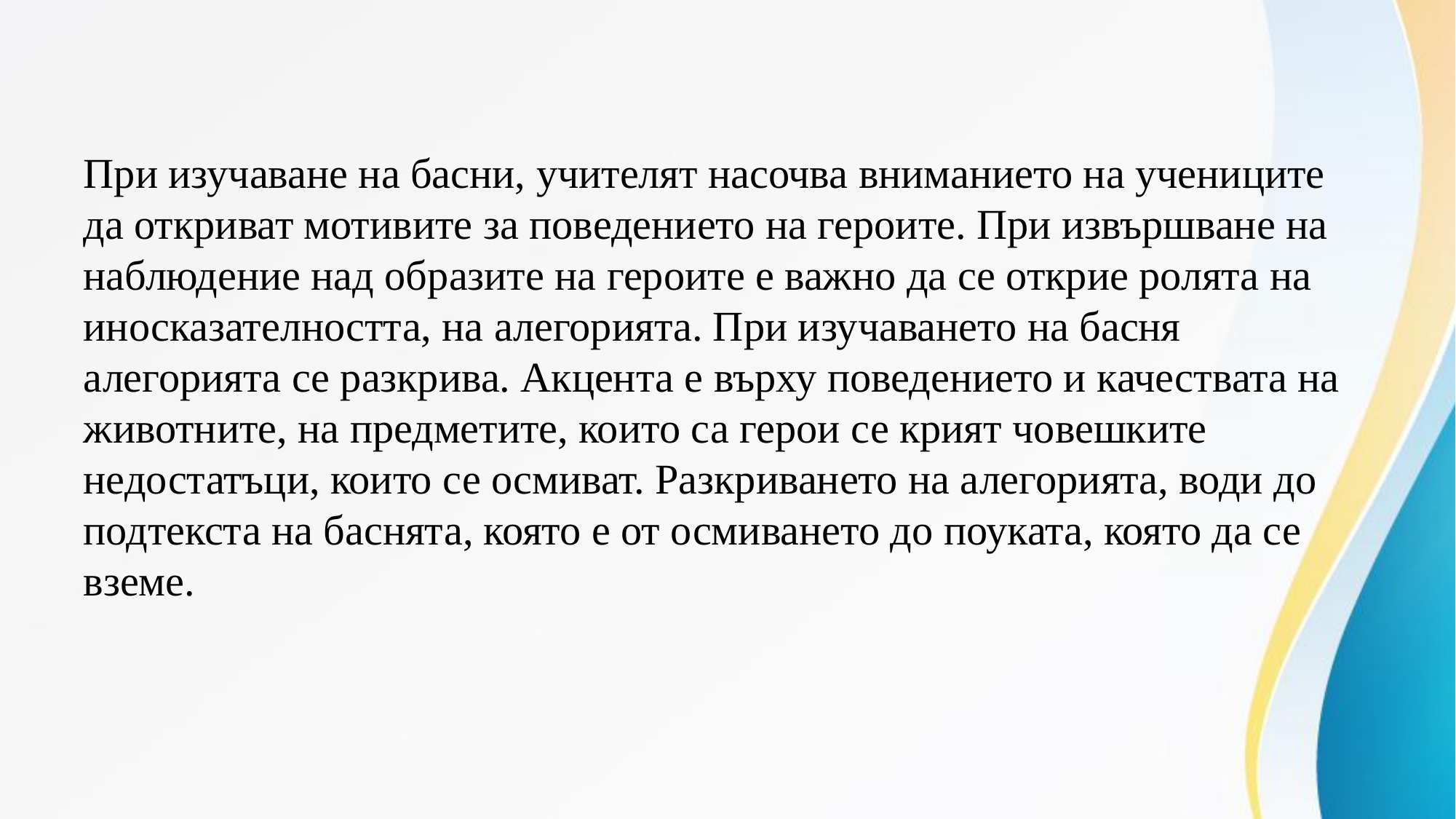

При изучаване на басни, учителят насочва вниманието на учениците да откриват мотивите за поведението на героите. При извършване на наблюдение над образите на героите е важно да се открие ролята на иносказателността, на алегорията. При изучаването на басня алегорията се разкрива. Акцента е върху поведението и качествата на животните, на предметите, които са герои се крият човешките недостатъци, които се осмиват. Разкриването на алегорията, води до подтекста на баснята, която е от осмиването до поуката, която да се вземе.